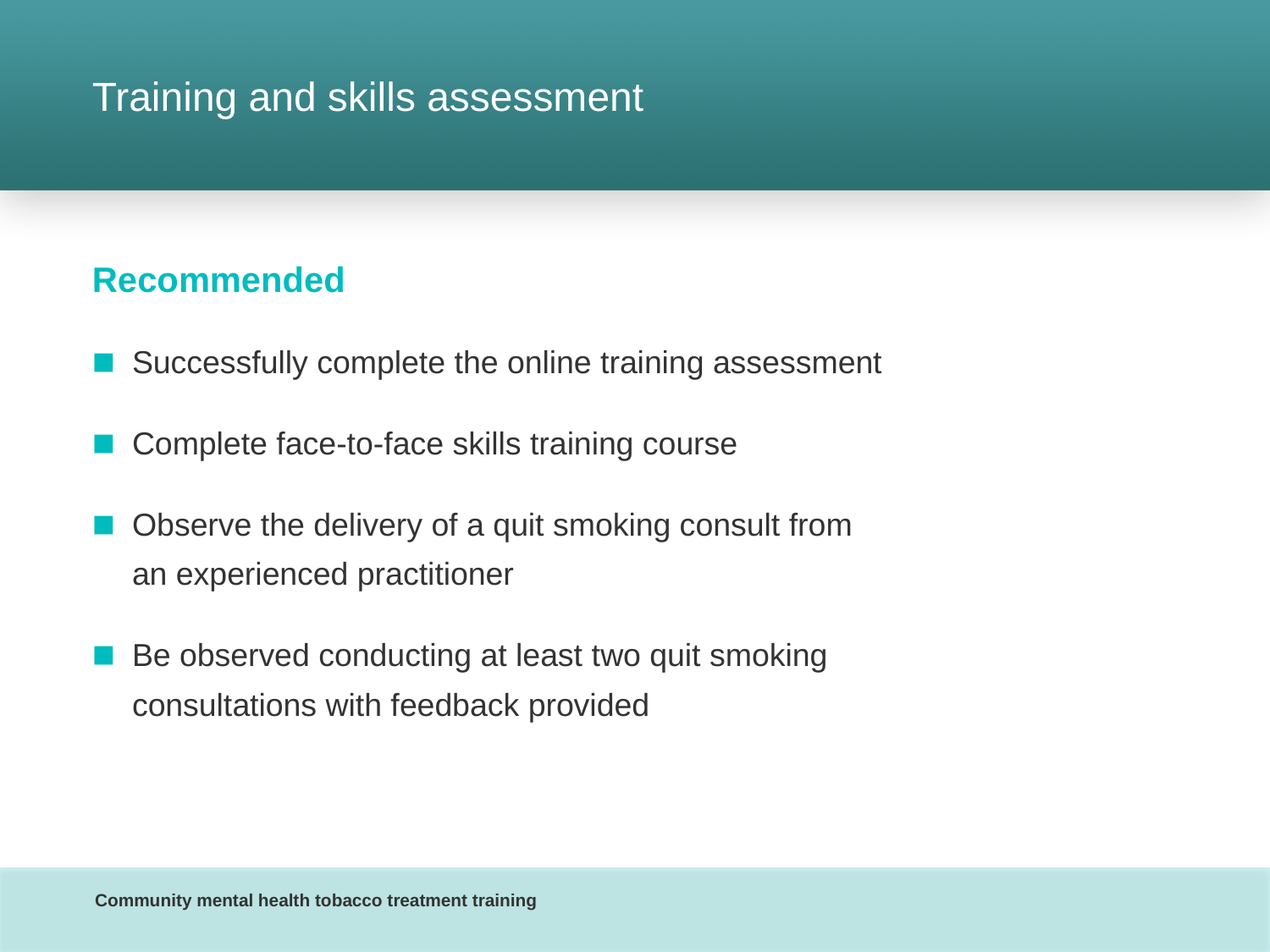

# Training and skills assessment
Recommended
Successfully complete the online training assessment
Complete face-to-face skills training course
Observe the delivery of a quit smoking consult from
an experienced practitioner
Be observed conducting at least two quit smoking
consultations with feedback provided
Community mental health tobacco treatment training